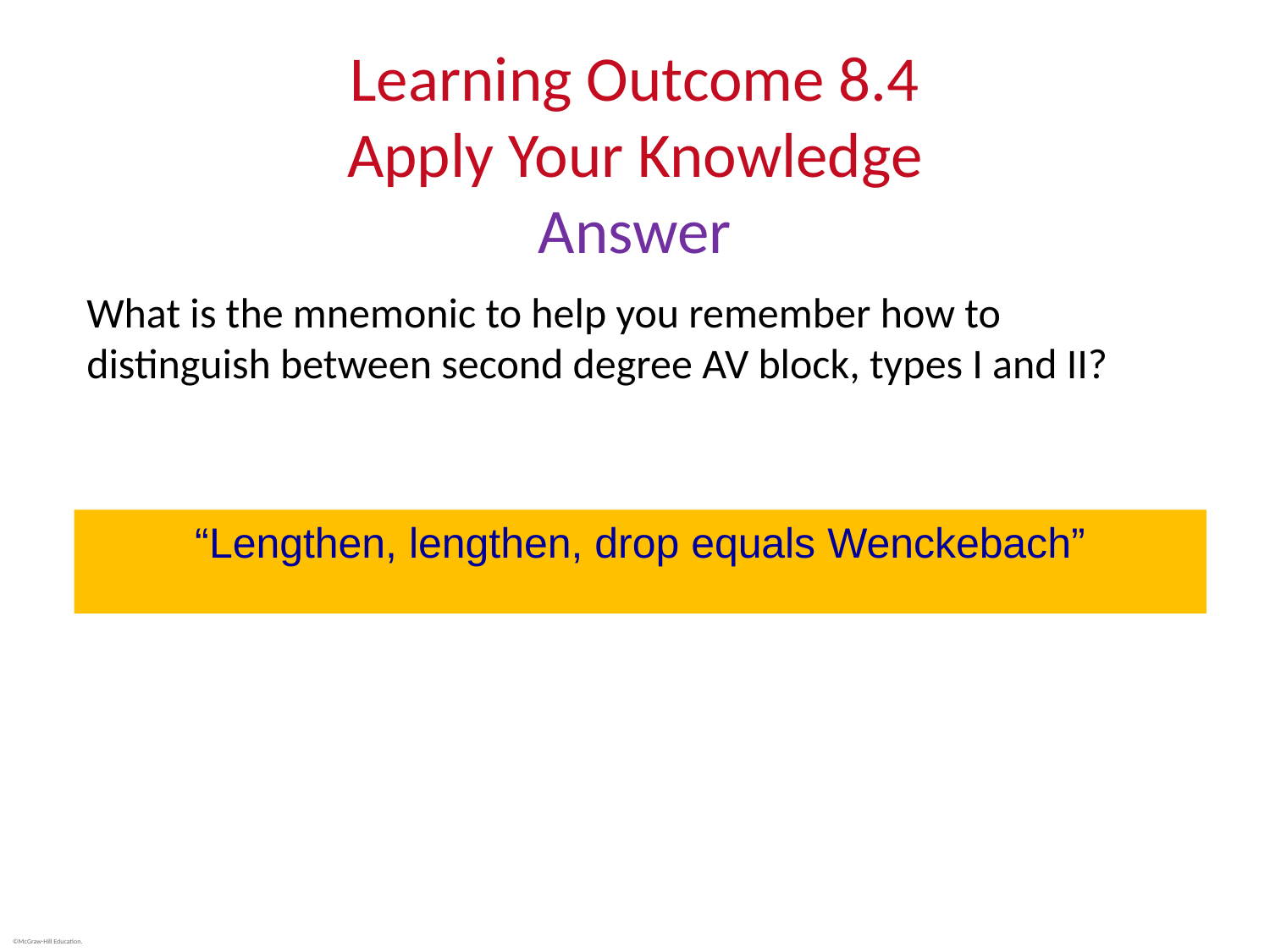

# Learning Outcome 8.4 Apply Your Knowledge Answer
What is the mnemonic to help you remember how to distinguish between second degree AV block, types I and II?
“Lengthen, lengthen, drop equals Wenckebach”